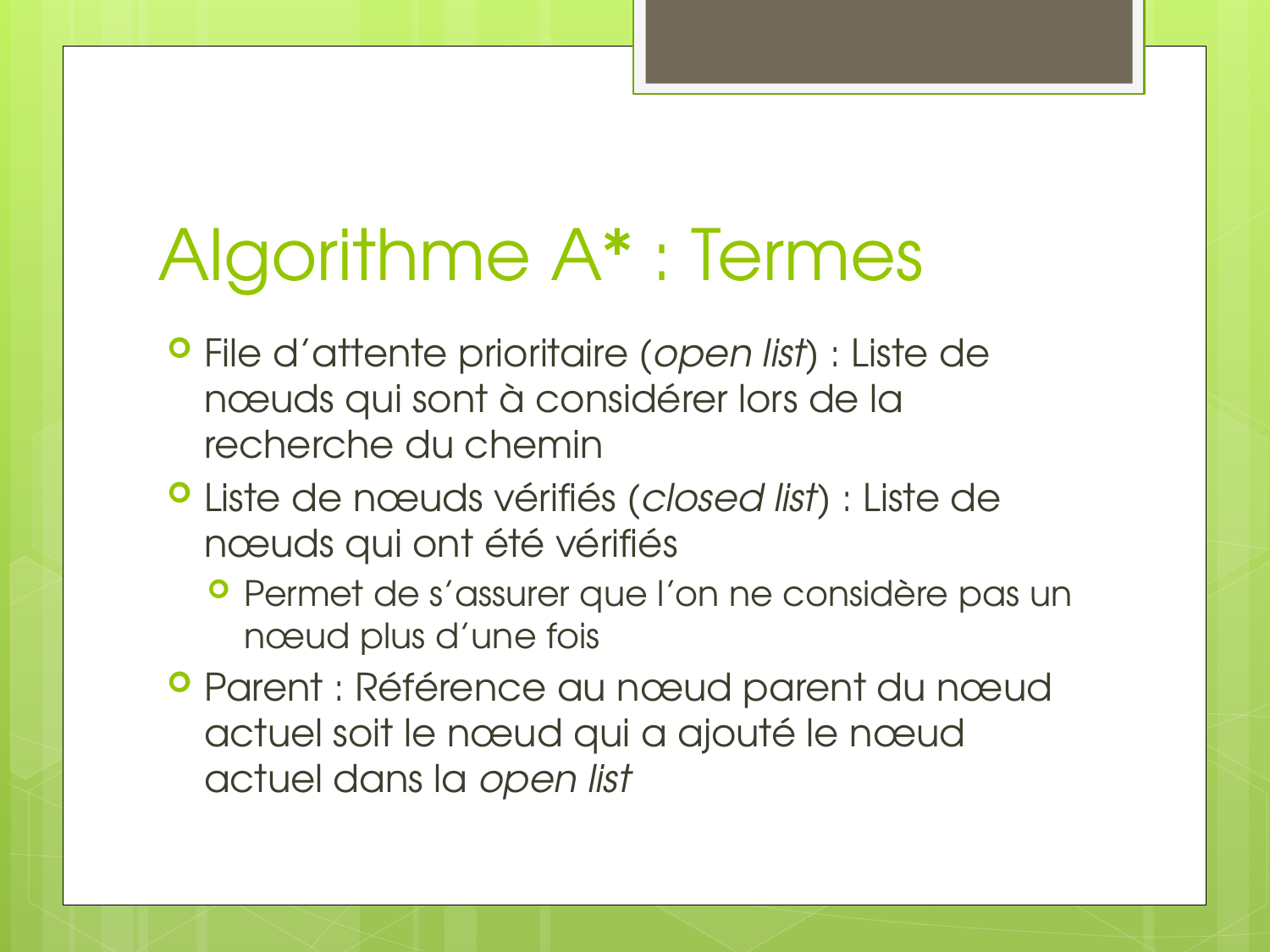

# Algorithme A* : Termes
File d’attente prioritaire (open list) : Liste de nœuds qui sont à considérer lors de la recherche du chemin
Liste de nœuds vérifiés (closed list) : Liste de nœuds qui ont été vérifiés
Permet de s’assurer que l’on ne considère pas un nœud plus d’une fois
Parent : Référence au nœud parent du nœud actuel soit le nœud qui a ajouté le nœud actuel dans la open list